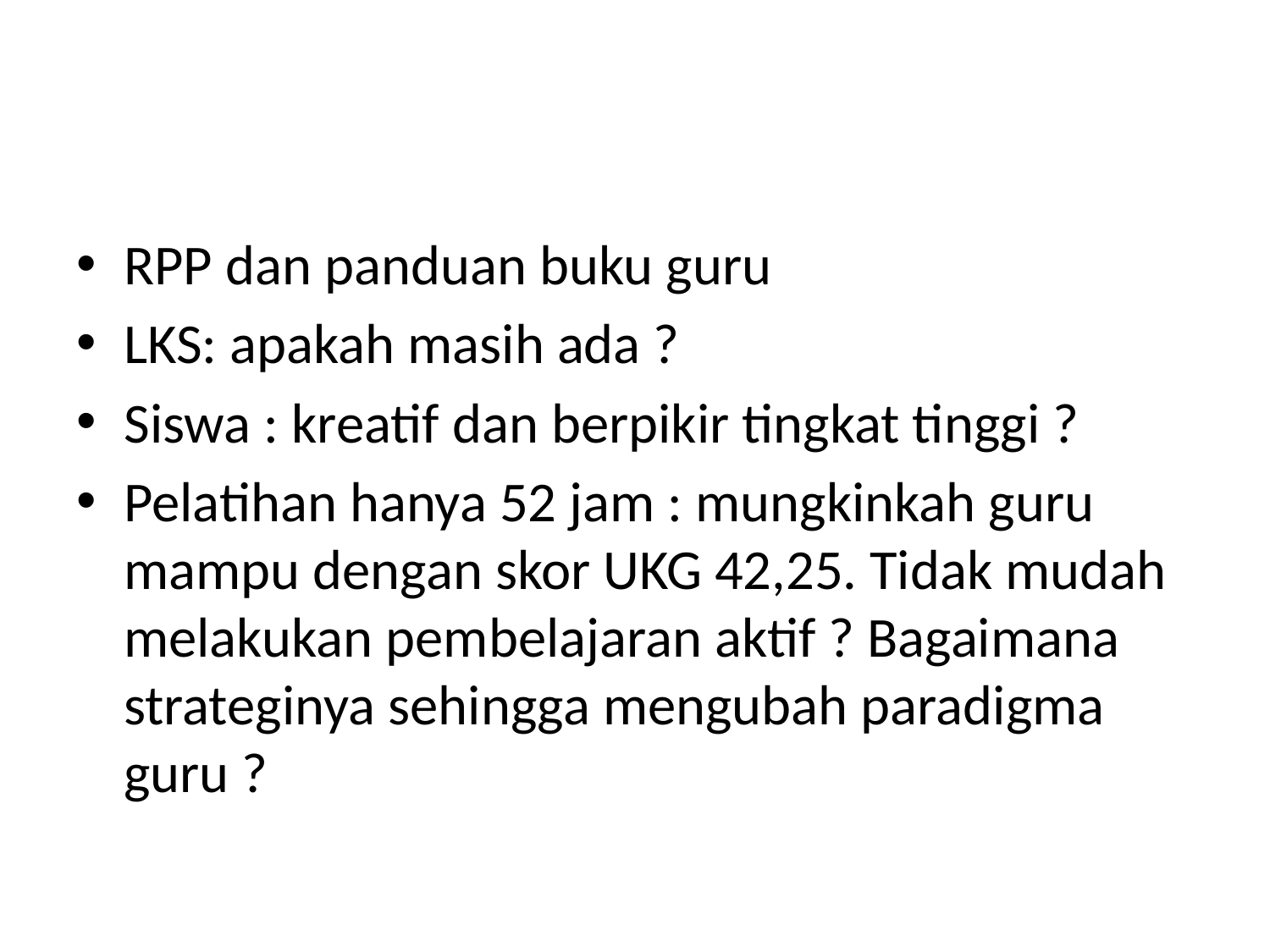

#
RPP dan panduan buku guru
LKS: apakah masih ada ?
Siswa : kreatif dan berpikir tingkat tinggi ?
Pelatihan hanya 52 jam : mungkinkah guru mampu dengan skor UKG 42,25. Tidak mudah melakukan pembelajaran aktif ? Bagaimana strateginya sehingga mengubah paradigma guru ?